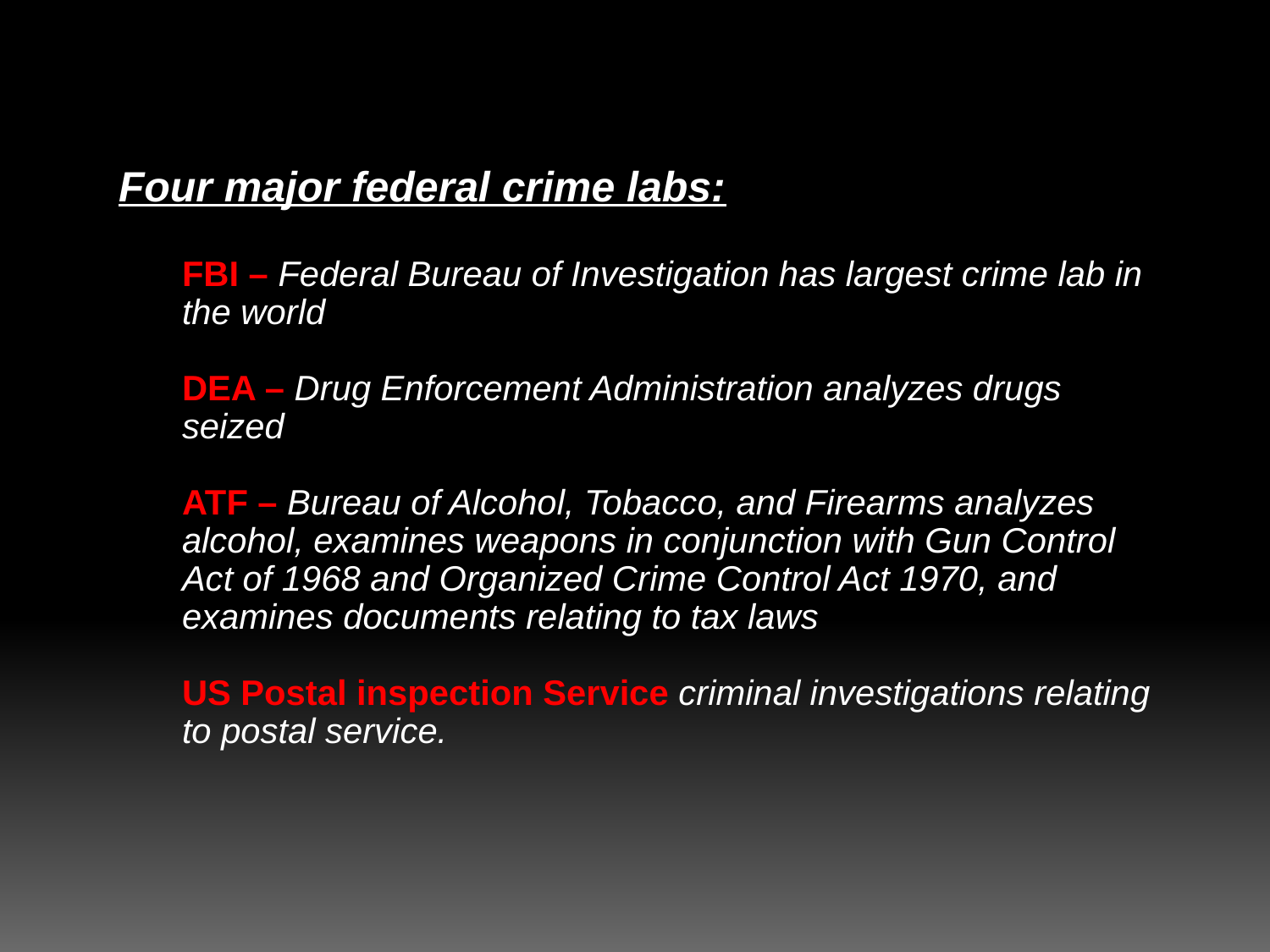

Four major federal crime labs:

FBI – Federal Bureau of Investigation has largest crime lab in the world

DEA – Drug Enforcement Administration analyzes drugs seized

ATF – Bureau of Alcohol, Tobacco, and Firearms analyzes alcohol, examines weapons in conjunction with Gun Control Act of 1968 and Organized Crime Control Act 1970, and examines documents relating to tax laws

US Postal inspection Service criminal investigations relating to postal service.